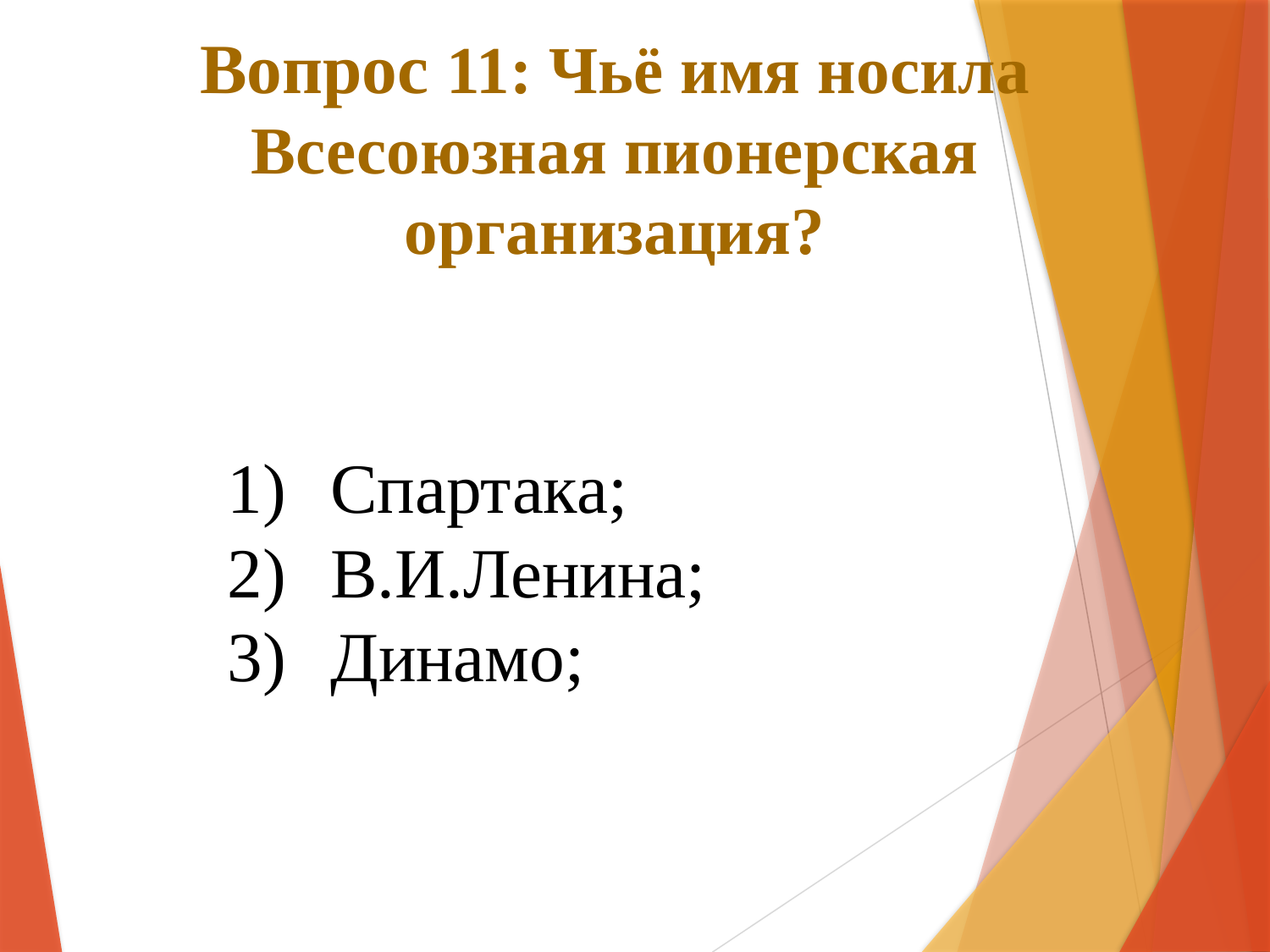

# Вопрос 11: Чьё имя носила Всесоюзная пионерская организация?
Спартака;
В.И.Ленина;
Динамо;